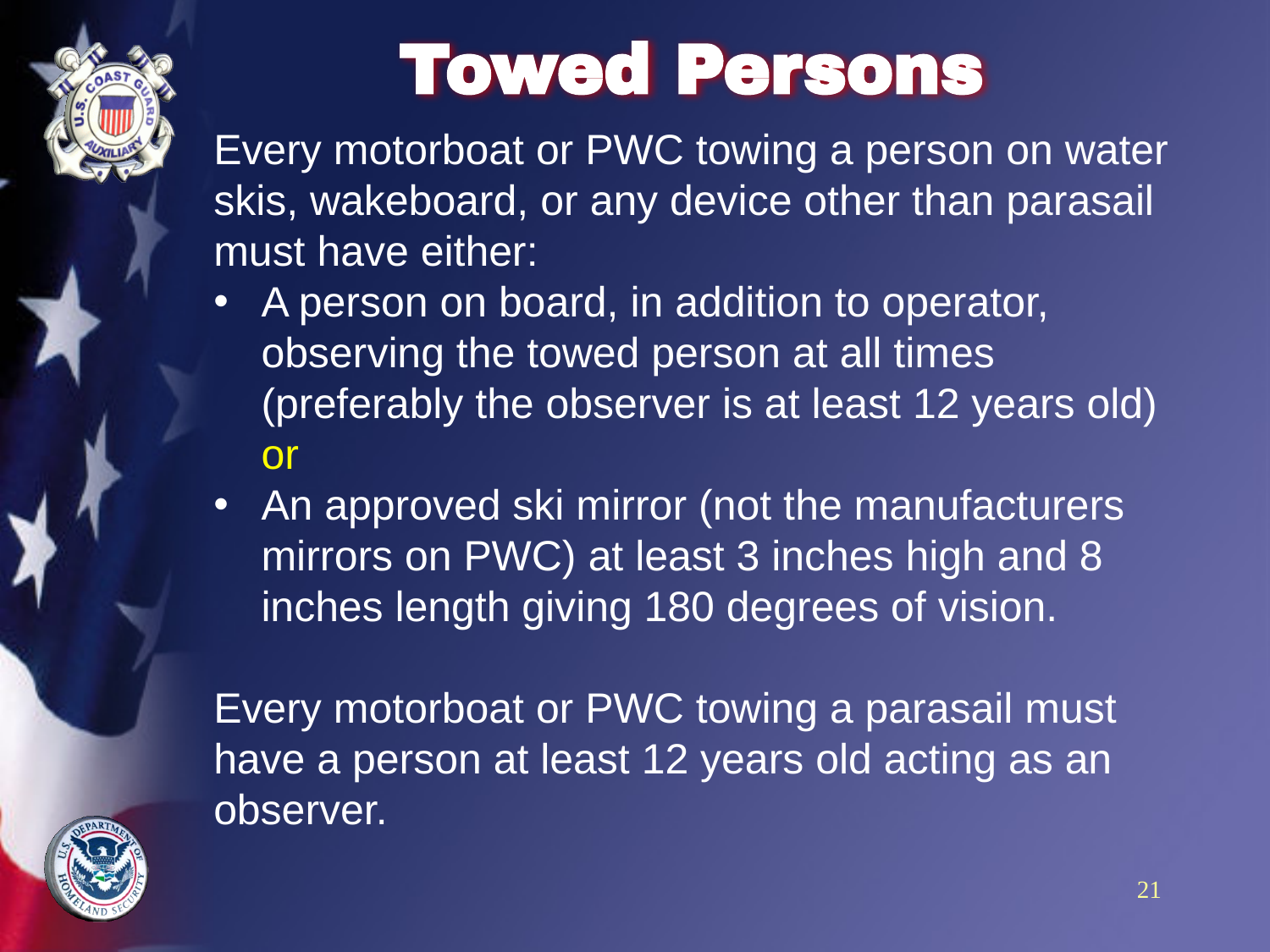

# Towed Persons
Every motorboat or PWC towing a person on water skis, wakeboard, or any device other than parasail must have either:
A person on board, in addition to operator, observing the towed person at all times (preferably the observer is at least 12 years old) or
An approved ski mirror (not the manufacturers mirrors on PWC) at least 3 inches high and 8 inches length giving 180 degrees of vision.

Every motorboat or PWC towing a parasail must have a person at least 12 years old acting as an observer.
21